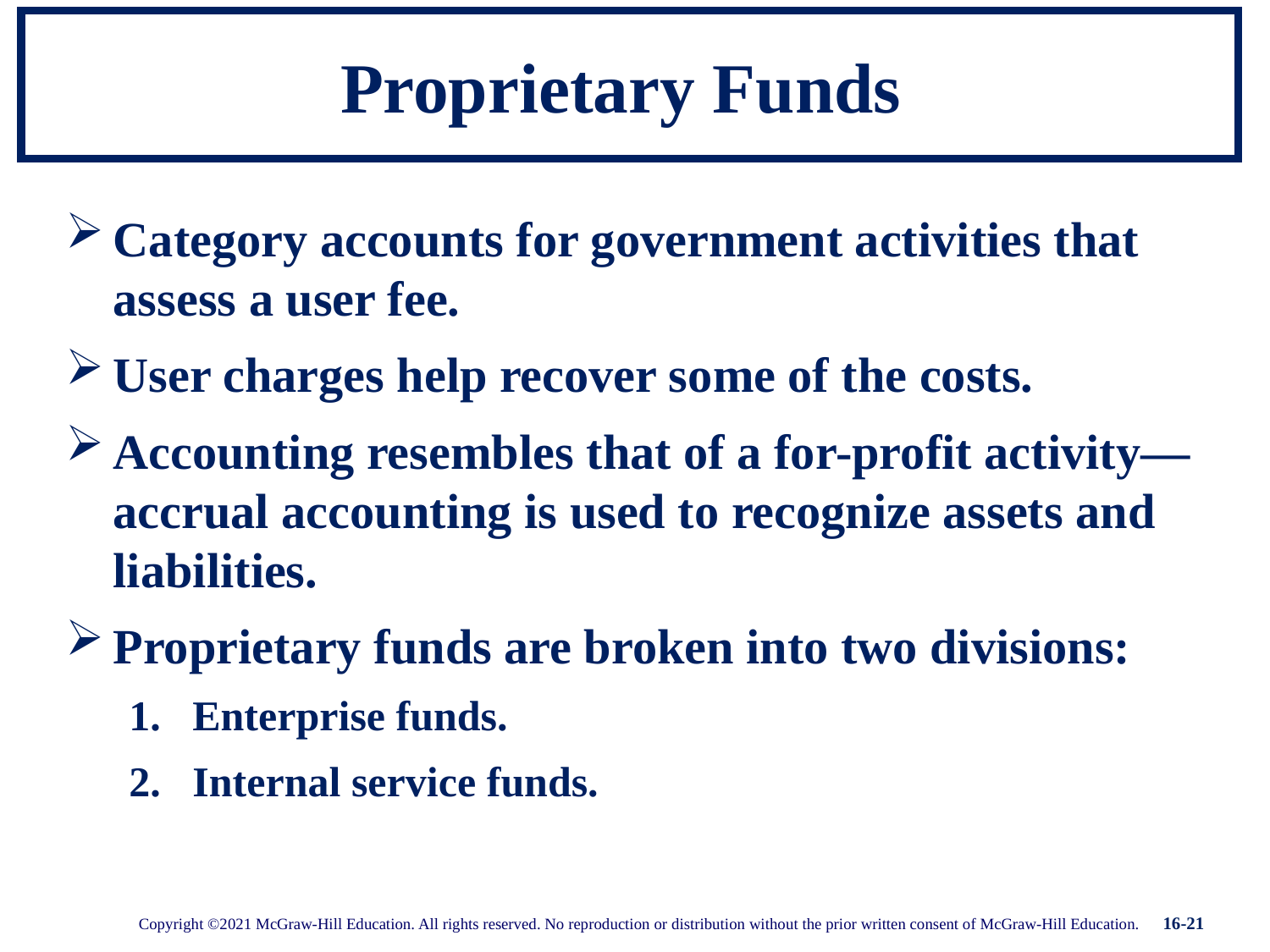

# Proprietary Funds
Category accounts for government activities that assess a user fee.
User charges help recover some of the costs.
Accounting resembles that of a for-profit activity—accrual accounting is used to recognize assets and liabilities.
Proprietary funds are broken into two divisions:
Enterprise funds.
Internal service funds.
16-21
Copyright ©2021 McGraw-Hill Education. All rights reserved. No reproduction or distribution without the prior written consent of McGraw-Hill Education.